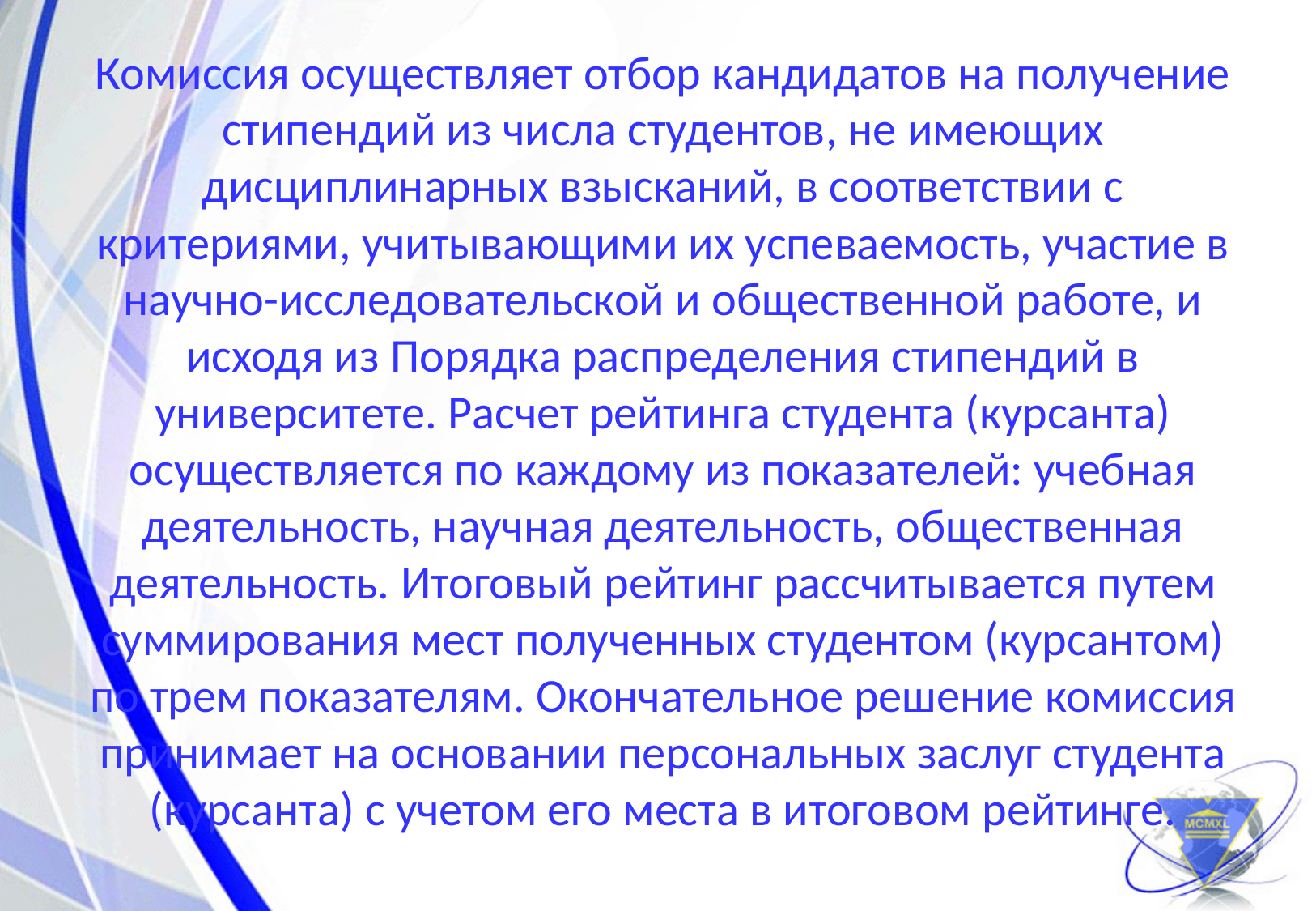

Комиссия осуществляет отбор кандидатов на получение стипендий из числа студентов, не имеющих дисциплинарных взысканий, в соответствии с критериями, учитывающими их успеваемость, участие в научно-исследовательской и общественной работе, и исходя из Порядка распределения стипендий в университете. Расчет рейтинга студента (курсанта) осуществляется по каждому из показателей: учебная деятельность, научная деятельность, общественная деятельность. Итоговый рейтинг рассчитывается путем суммирования мест полученных студентом (курсантом) по трем показателям. Окончательное решение комиссия принимает на основании персональных заслуг студента (курсанта) с учетом его места в итоговом рейтинге.

7